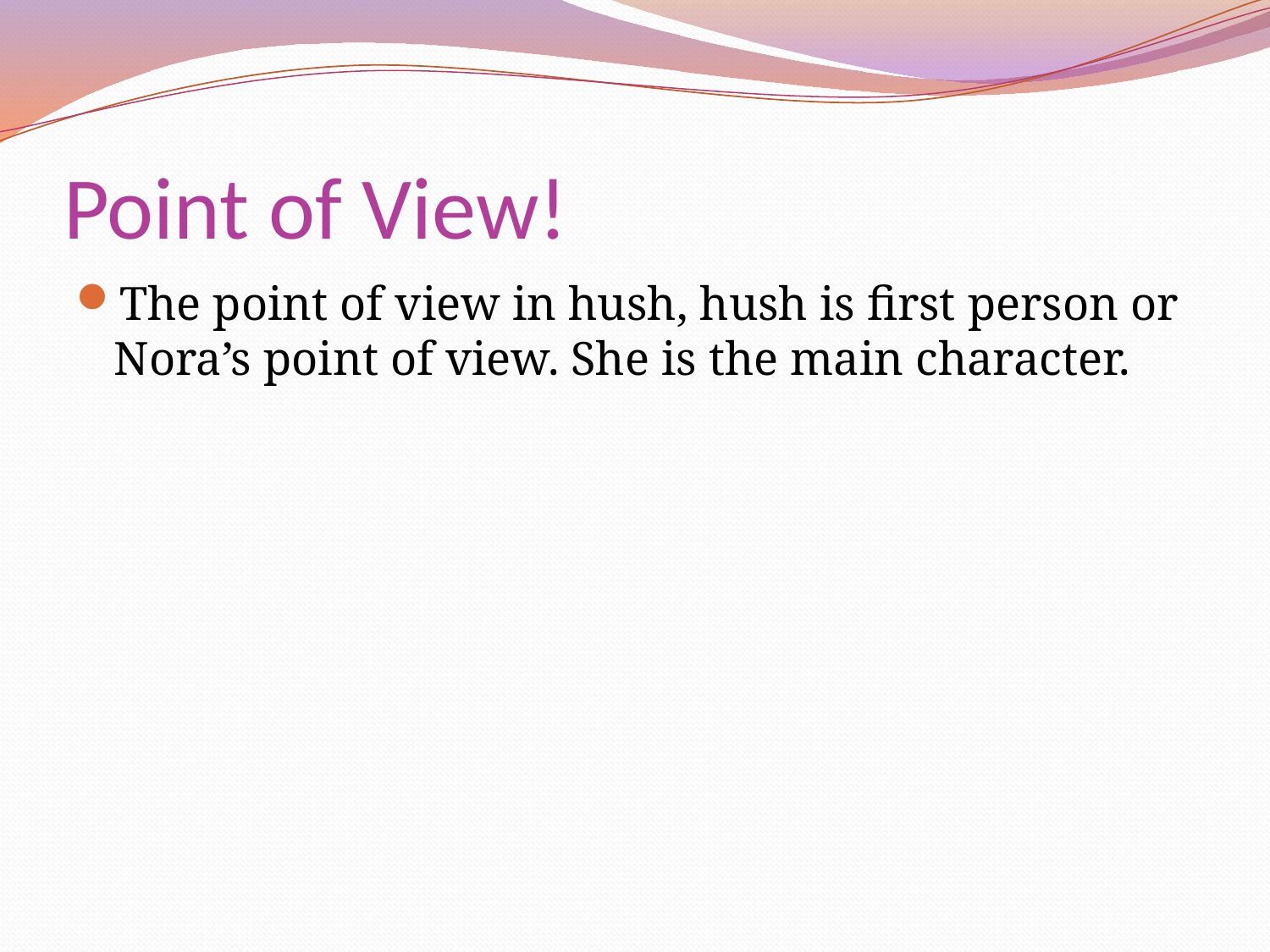

# Point of View!
The point of view in hush, hush is first person or Nora’s point of view. She is the main character.